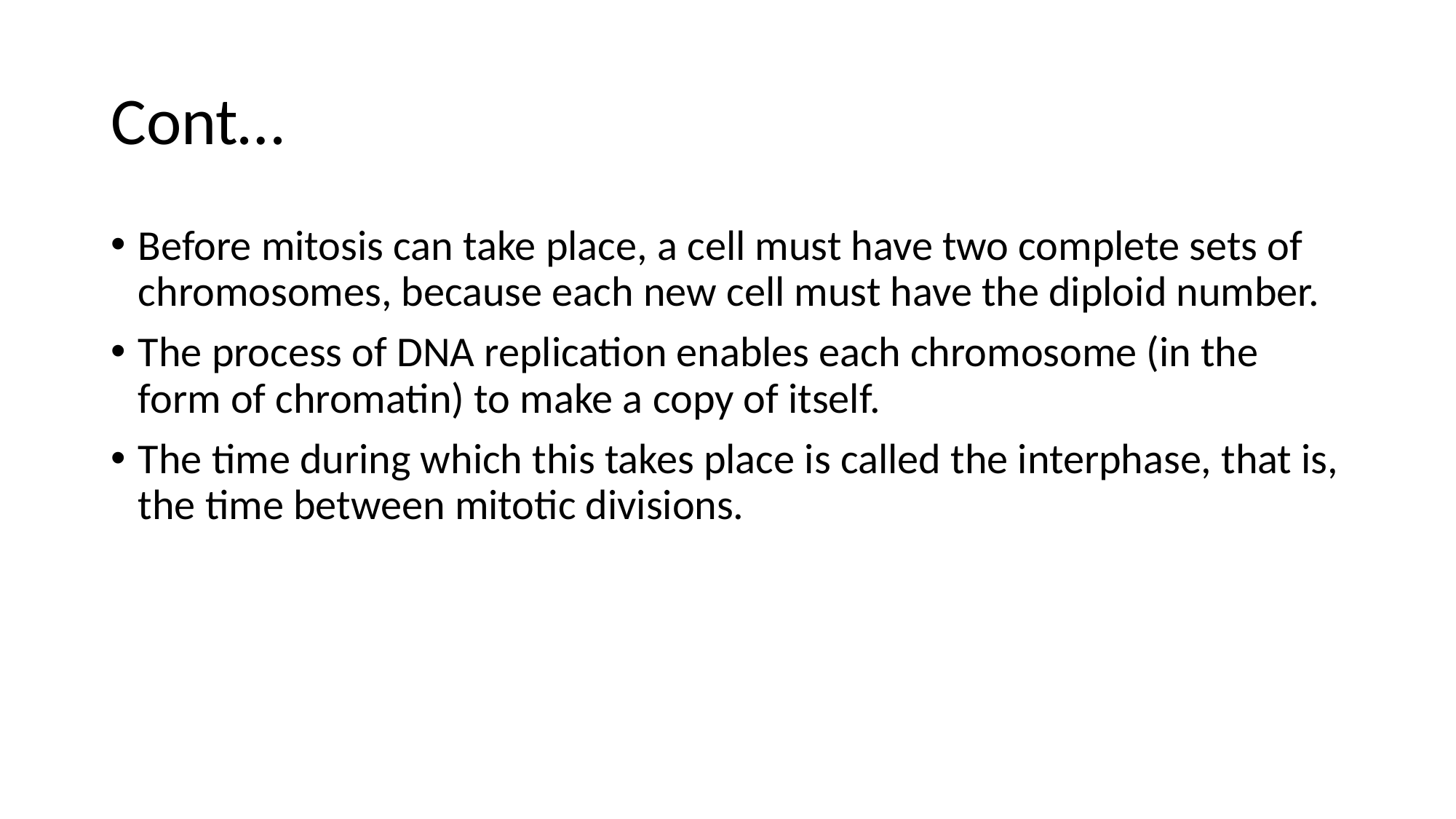

# Cont…
Before mitosis can take place, a cell must have two complete sets of chromosomes, because each new cell must have the diploid number.
The process of DNA replication enables each chromosome (in the form of chromatin) to make a copy of itself.
The time during which this takes place is called the interphase, that is, the time between mitotic divisions.